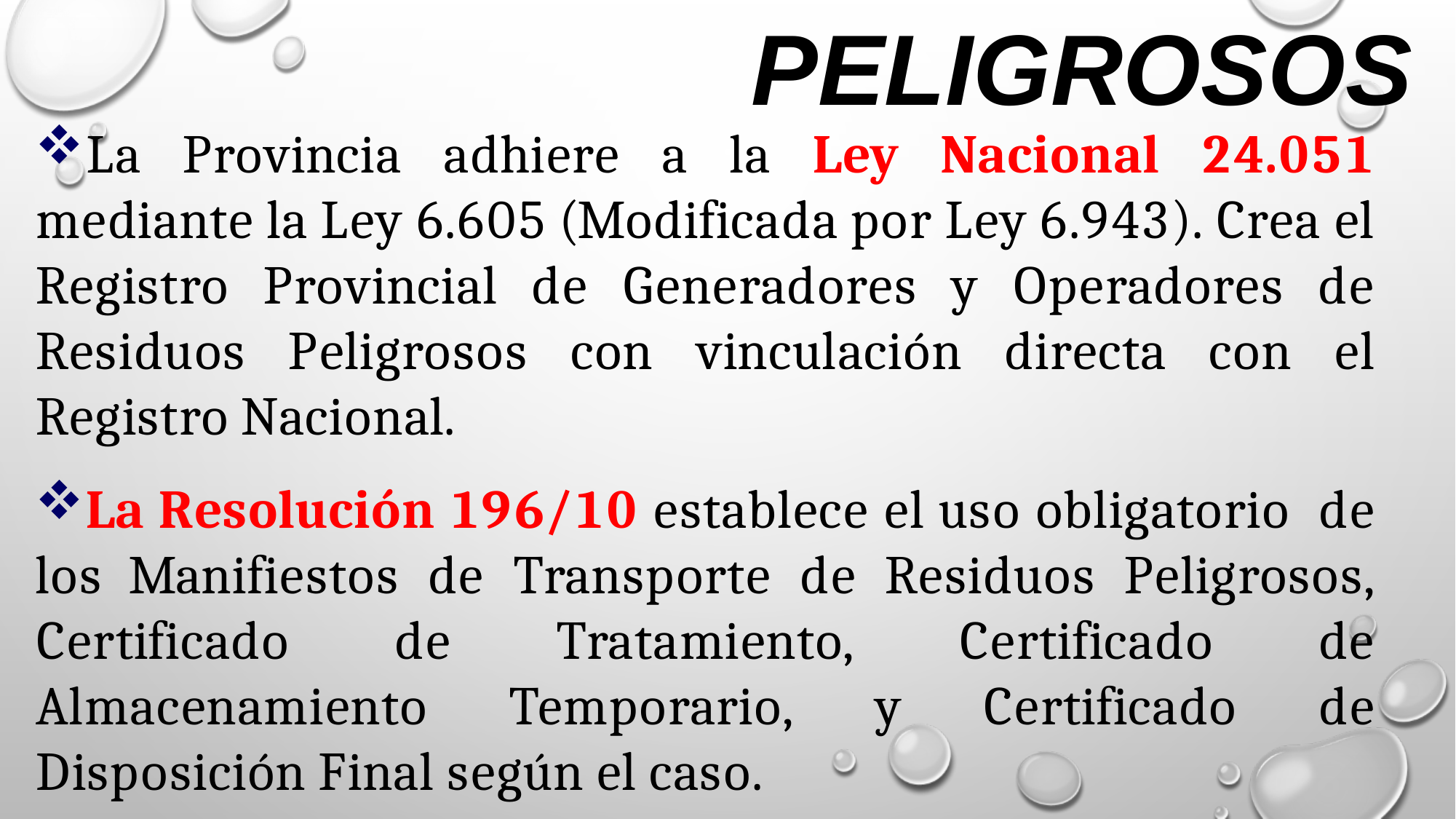

PELIGROSOS

La Provincia adhiere a la Ley Nacional 24.051 mediante la Ley 6.605 (Modificada por Ley 6.943). Crea el Registro Provincial de Generadores y Operadores de Residuos Peligrosos con vinculación directa con el Registro Nacional.
La Resolución 196/10 establece el uso obligatorio  de los Manifiestos de Transporte de Residuos Peligrosos, Certificado de Tratamiento, Certificado de Almacenamiento Temporario, y Certificado de Disposición Final según el caso.